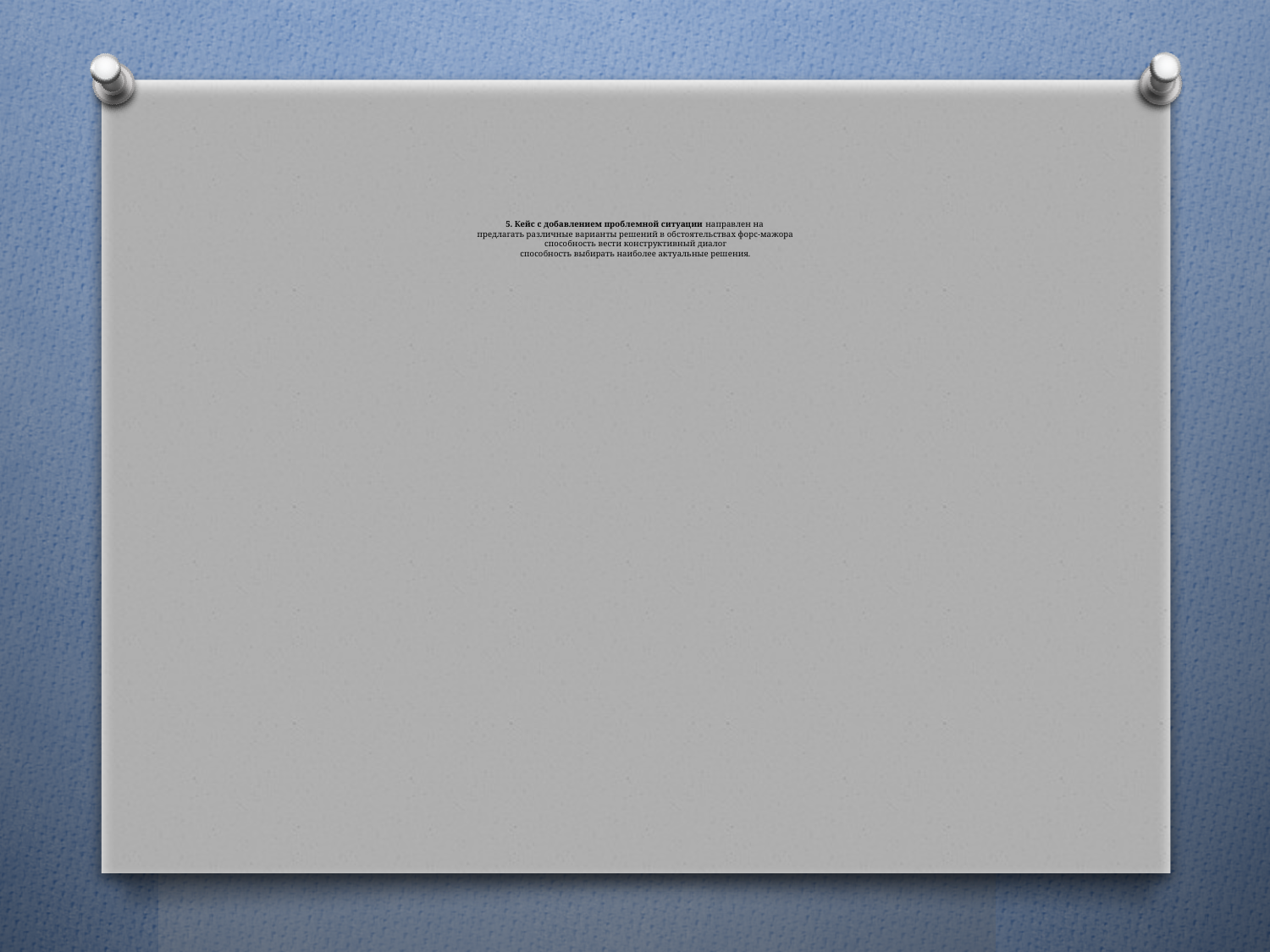

# 5. Кейс с добавлением проблемной ситуации направлен на предлагать различные варианты решений в обстоятельствах форс-мажора способность вести конструктивный диалог способность выбирать наиболее актуальные решения.